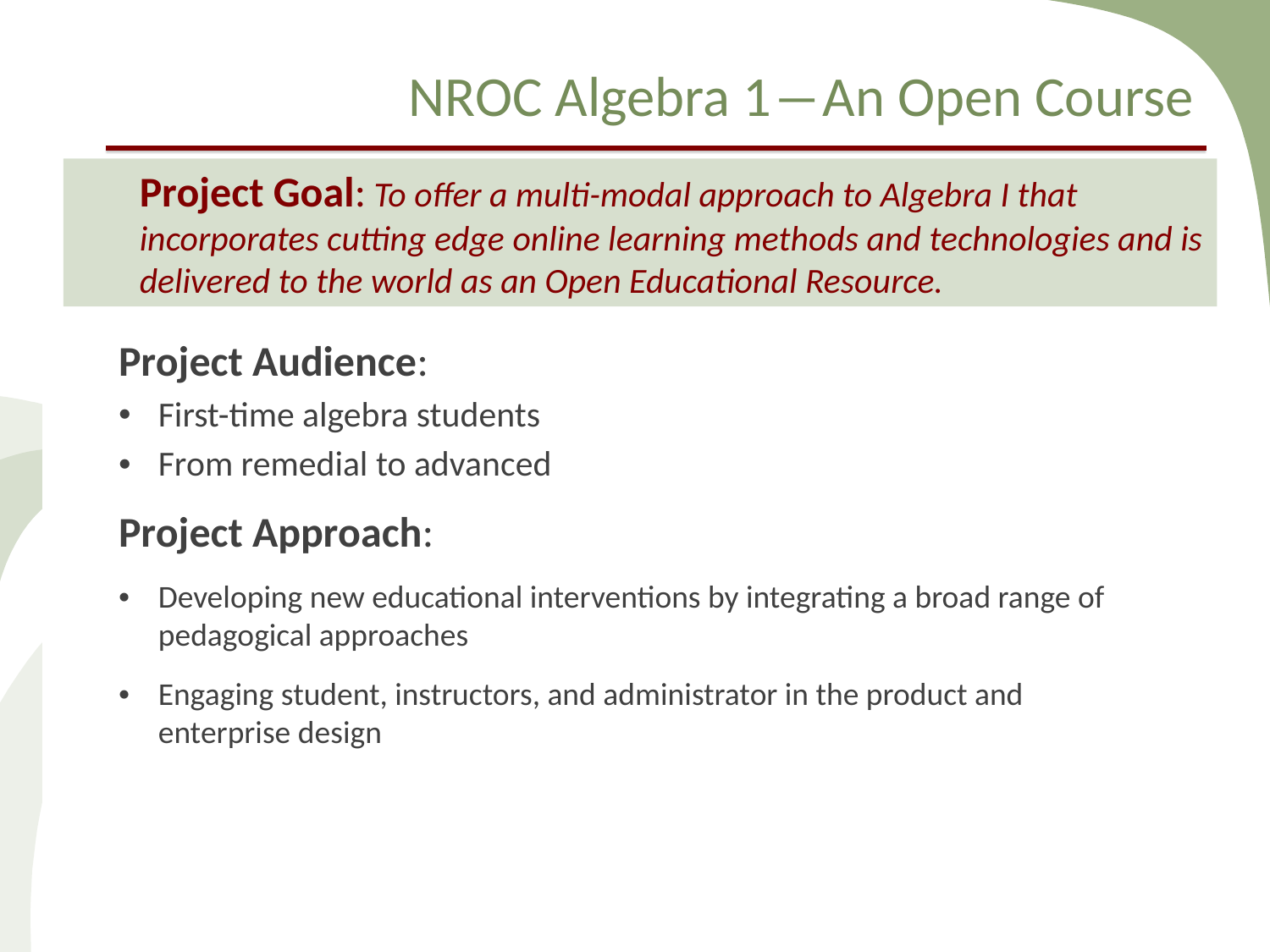

NROC Algebra 1―An Open Course
Project Goal: To offer a multi-modal approach to Algebra I that incorporates cutting edge online learning methods and technologies and is delivered to the world as an Open Educational Resource.

Project Audience:
First-time algebra students
From remedial to advanced
Project Approach:
Developing new educational interventions by integrating a broad range of pedagogical approaches
Engaging student, instructors, and administrator in the product and           enterprise design